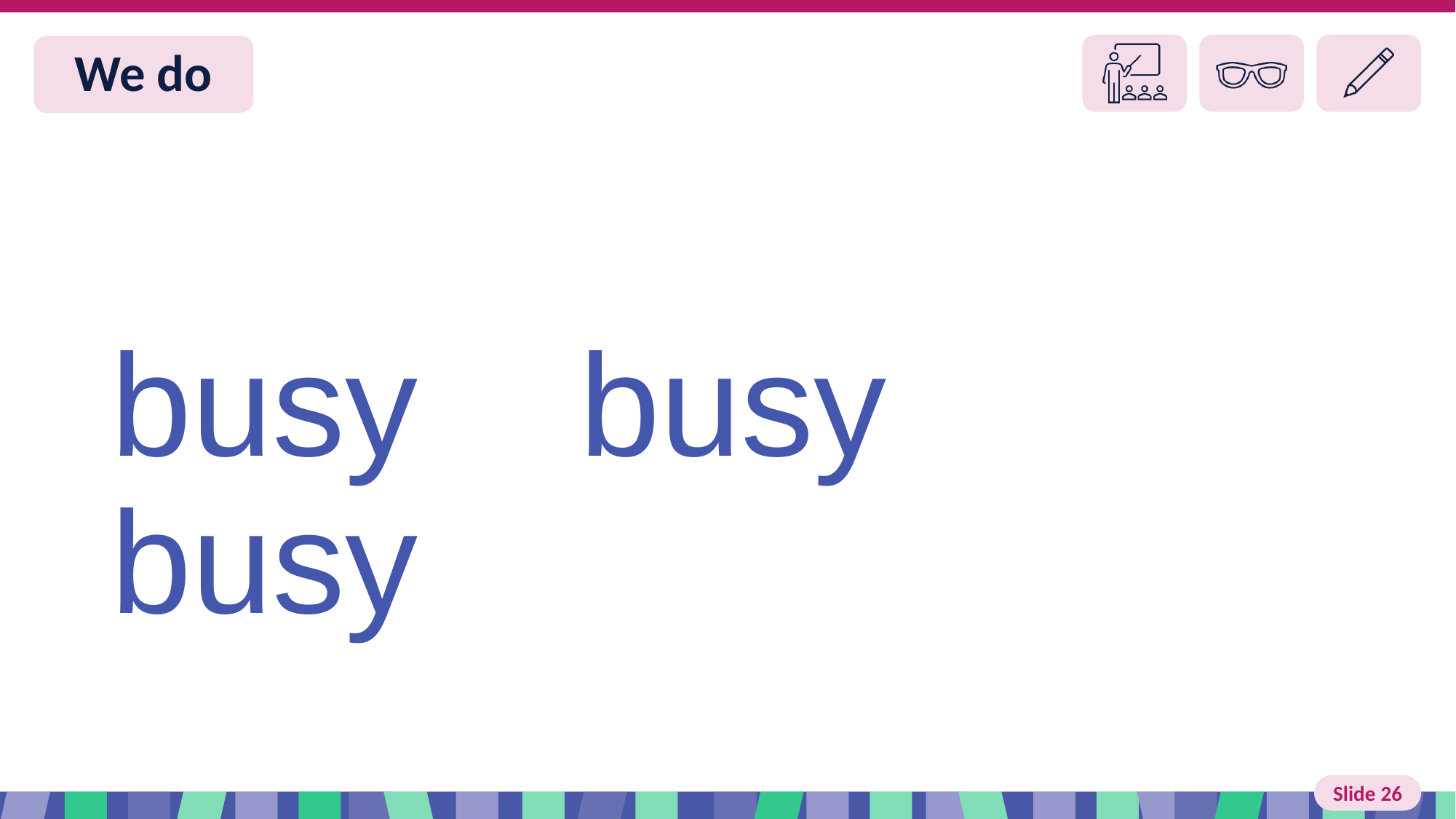

Slide 26 We do
busy    busy    busy